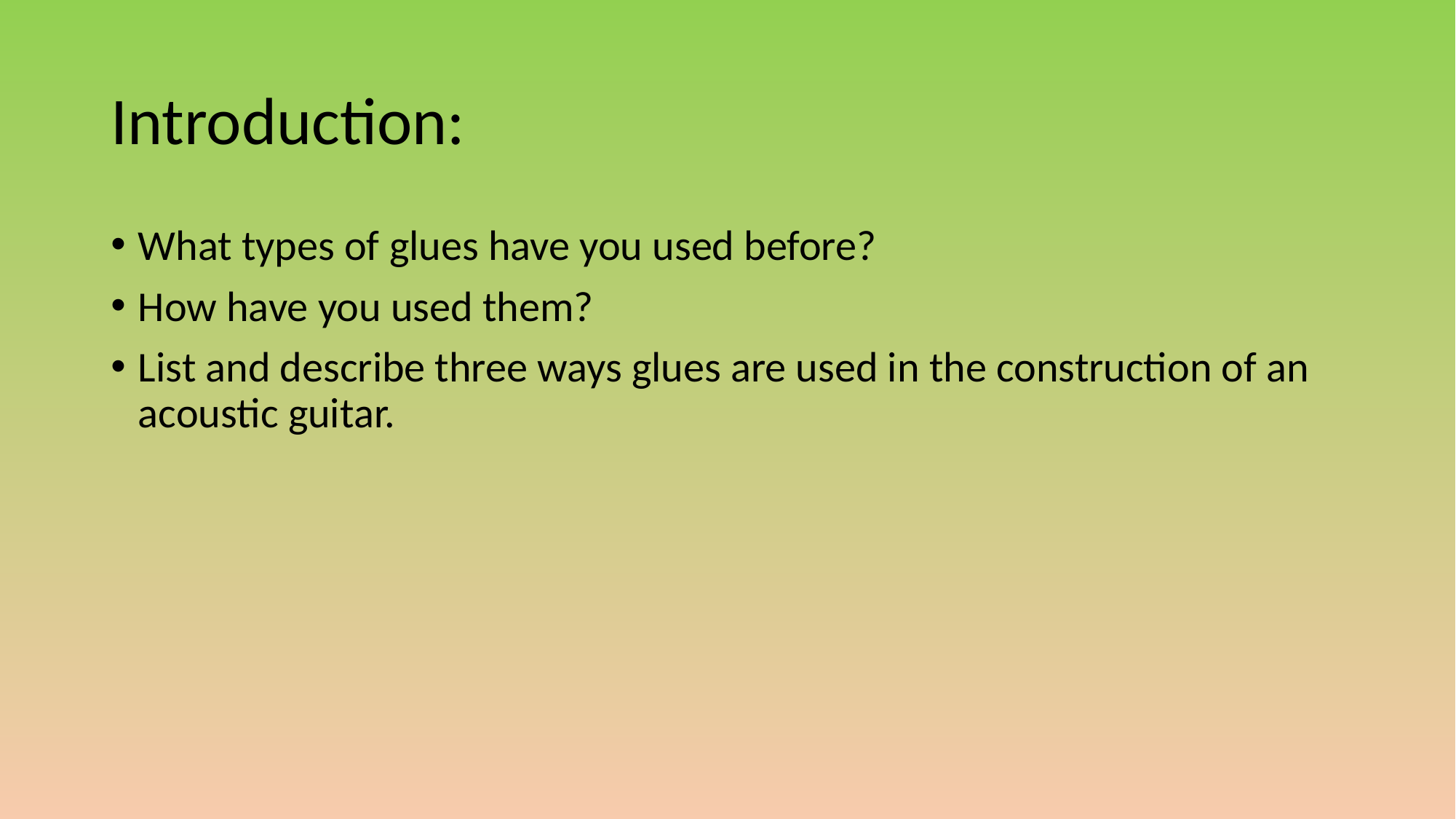

# Introduction:
What types of glues have you used before?
How have you used them?
List and describe three ways glues are used in the construction of an acoustic guitar.